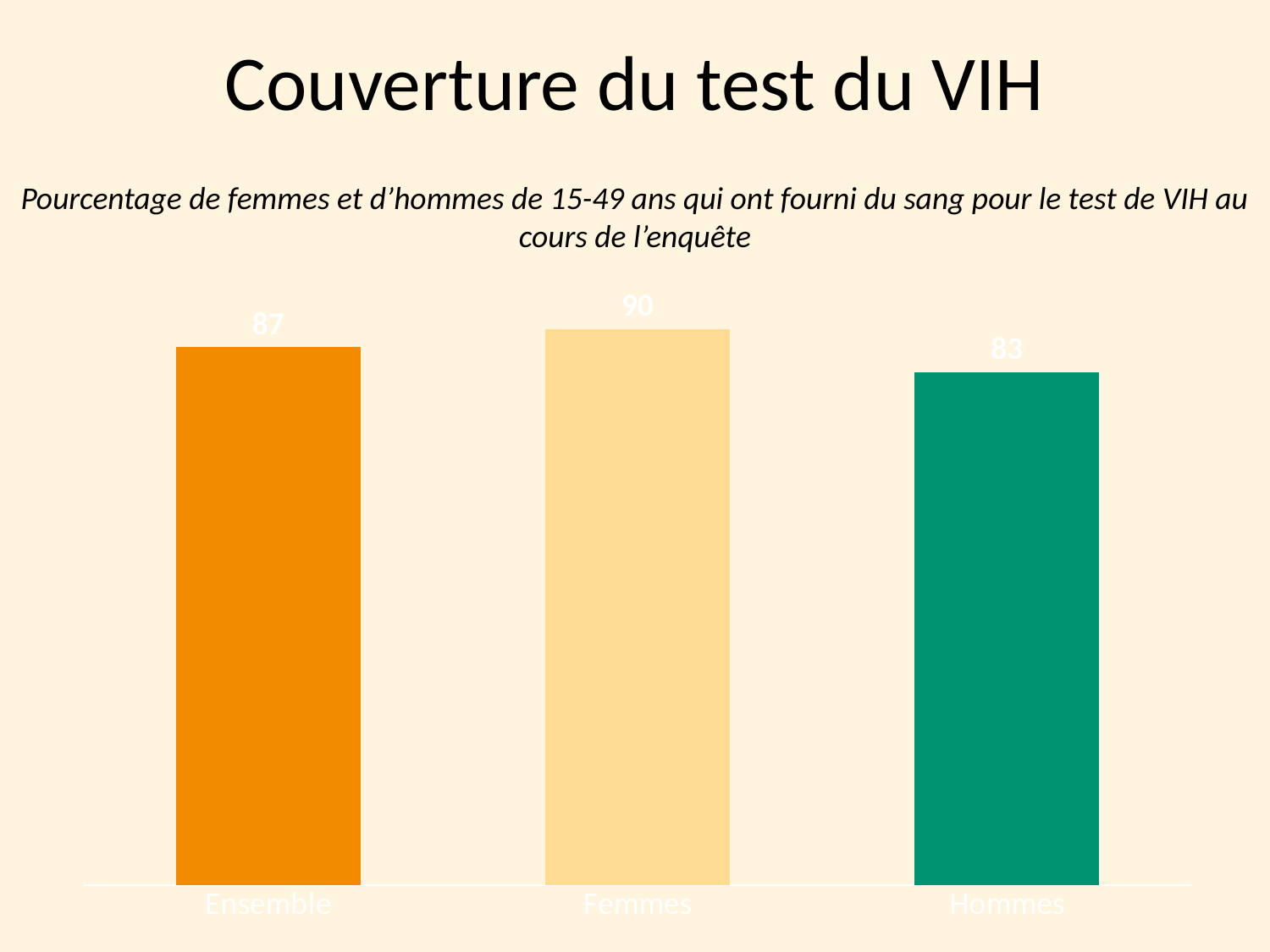

# Couverture du test du VIH
Pourcentage de femmes et d’hommes de 15-49 ans qui ont fourni du sang pour le test de VIH au cours de l’enquête

### Chart

| Category | Series 1 |
|---|---|
| Ensemble | 87.0 |
| Femmes | 90.0 |
| Hommes | 83.0 |